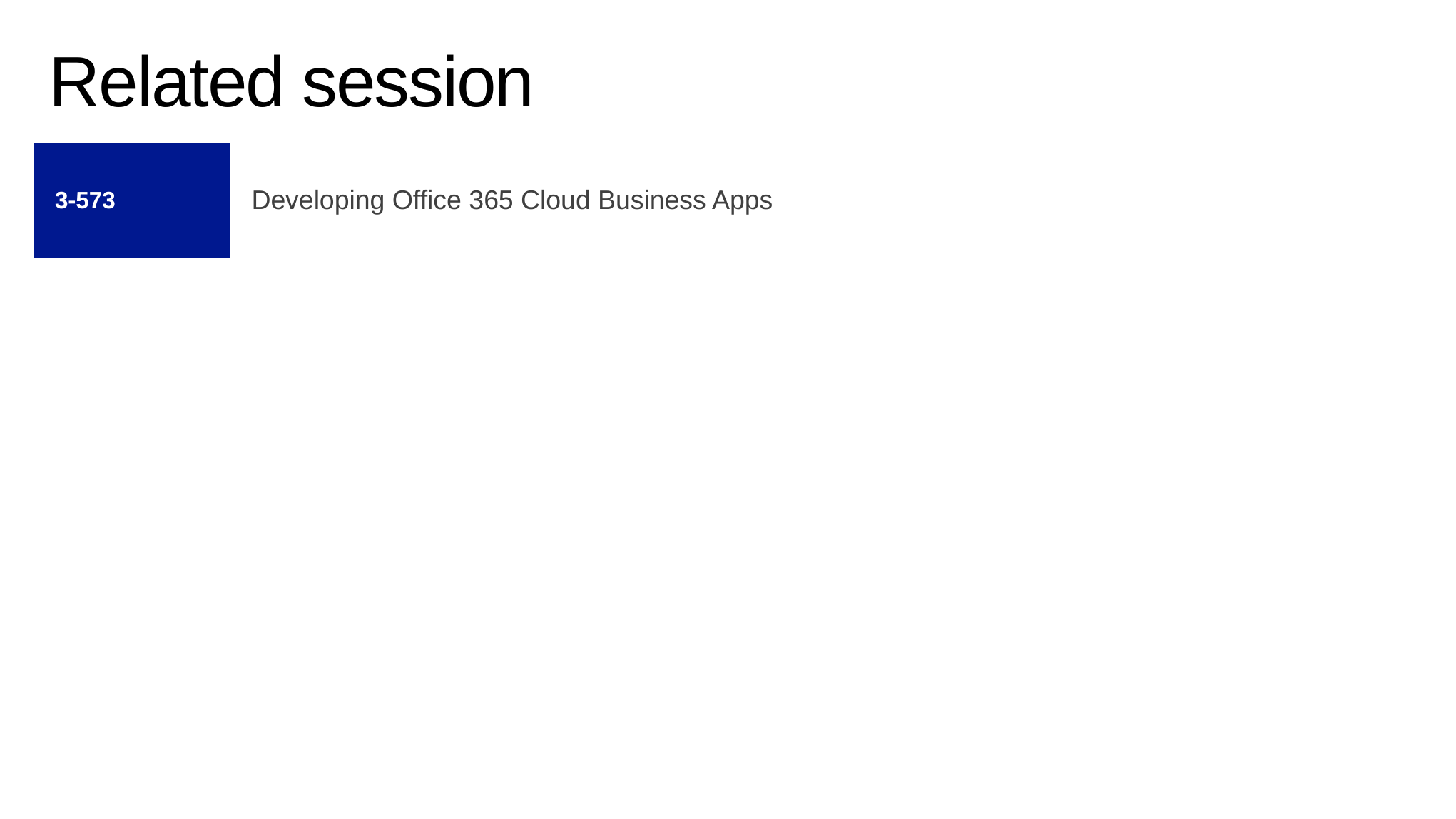

# Related session

3-573
Developing Office 365 Cloud Business Apps